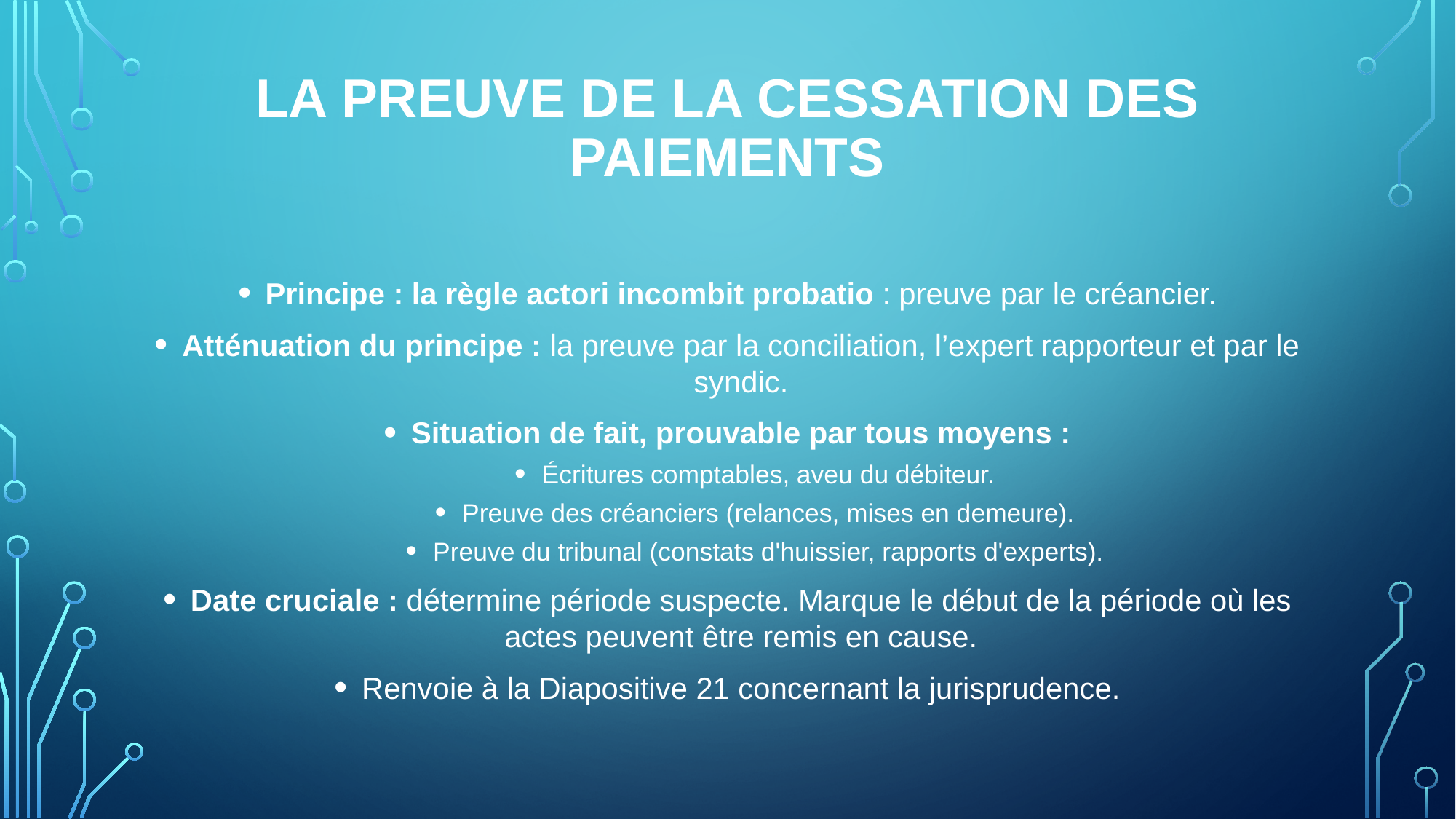

# La Preuve de la Cessation des Paiements
Principe : la règle actori incombit probatio : preuve par le créancier.
Atténuation du principe : la preuve par la conciliation, l’expert rapporteur et par le syndic.
Situation de fait, prouvable par tous moyens :
Écritures comptables, aveu du débiteur.
Preuve des créanciers (relances, mises en demeure).
Preuve du tribunal (constats d'huissier, rapports d'experts).
Date cruciale : détermine période suspecte. Marque le début de la période où les actes peuvent être remis en cause.
Renvoie à la Diapositive 21 concernant la jurisprudence.